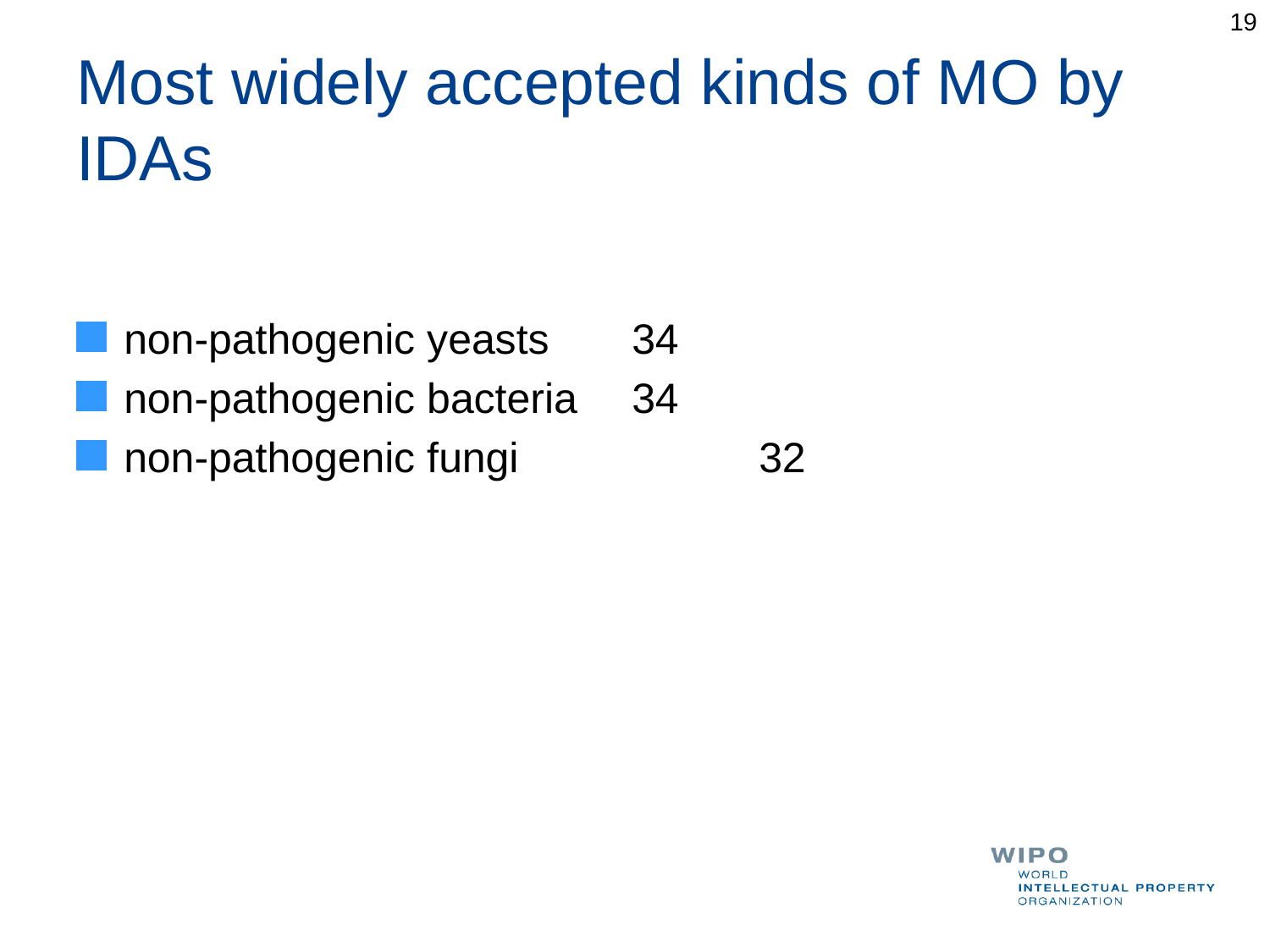

19
# Most widely accepted kinds of MO by IDAs

non-pathogenic yeasts   	34
non-pathogenic bacteria 	34
non-pathogenic fungi     		32